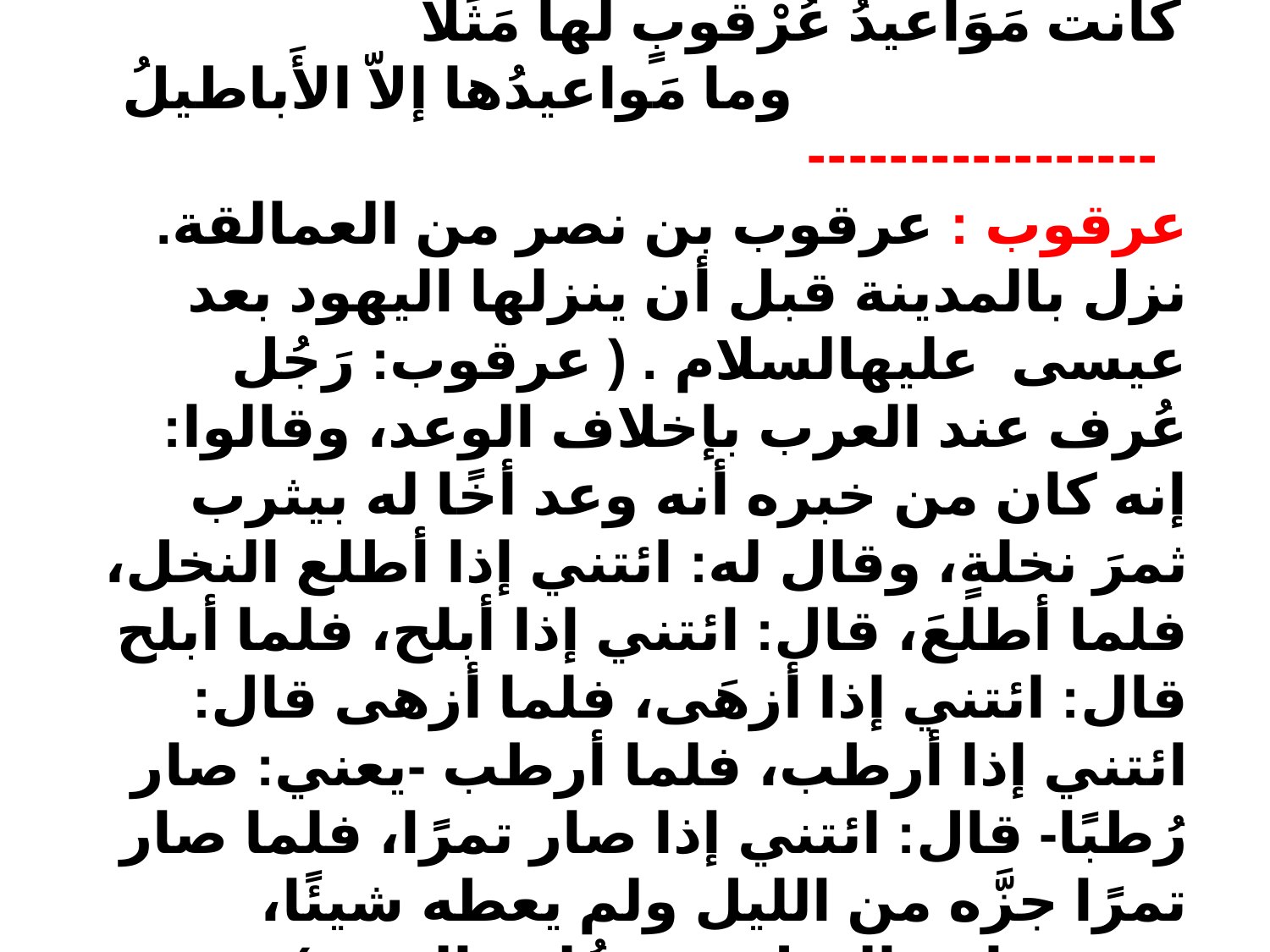

كانت مَوَاعيدُ عُرْقوبٍ لها مَثَلاً
                           وما مَواعيدُها إلاّ الأَباطيلُ
  -----------------
عرقوب : عرقوب بن نصر من العمالقة. نزل بالمدينة قبل أن ينزلها اليهود بعد عيسى  عليهالسلام . ( عرقوب: رَجُل عُرف عند العرب بإخلاف الوعد، وقالوا: إنه كان من خبره أنه وعد أخًا له بيثرب ثمرَ نخلةٍ، وقال له: ائتني إذا أطلع النخل، فلما أطلعَ، قال: ائتني إذا أبلح، فلما أبلح قال: ائتني إذا أزهَى، فلما أزهى قال: ائتني إذا أرطب، فلما أرطب -يعني: صار رُطبًا- قال: ائتني إذا صار تمرًا، فلما صار تمرًا جزَّه من الليل ولم يعطه شيئًا، فضربوا به المثل في خُلف الوعد ).